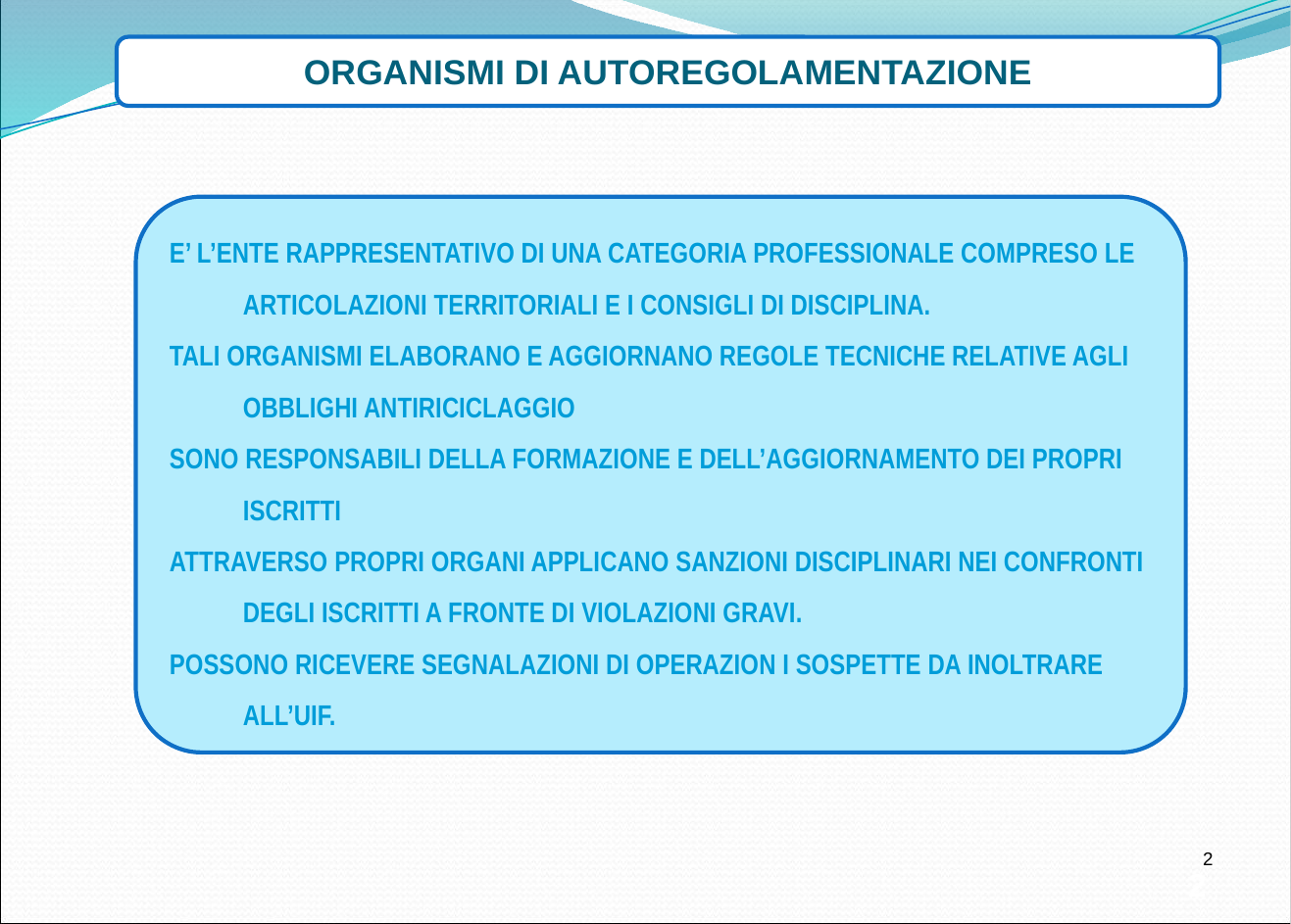

ORGANISMI DI AUTOREGOLAMENTAZIONE
E’ L’ENTE RAPPRESENTATIVO DI UNA CATEGORIA PROFESSIONALE COMPRESO LE ARTICOLAZIONI TERRITORIALI E I CONSIGLI DI DISCIPLINA.
TALI ORGANISMI ELABORANO E AGGIORNANO REGOLE TECNICHE RELATIVE AGLI OBBLIGHI ANTIRICICLAGGIO
SONO RESPONSABILI DELLA FORMAZIONE E DELL’AGGIORNAMENTO DEI PROPRI ISCRITTI
ATTRAVERSO PROPRI ORGANI APPLICANO SANZIONI DISCIPLINARI NEI CONFRONTI DEGLI ISCRITTI A FRONTE DI VIOLAZIONI GRAVI.
POSSONO RICEVERE SEGNALAZIONI DI OPERAZION I SOSPETTE DA INOLTRARE ALL’UIF.
2
2